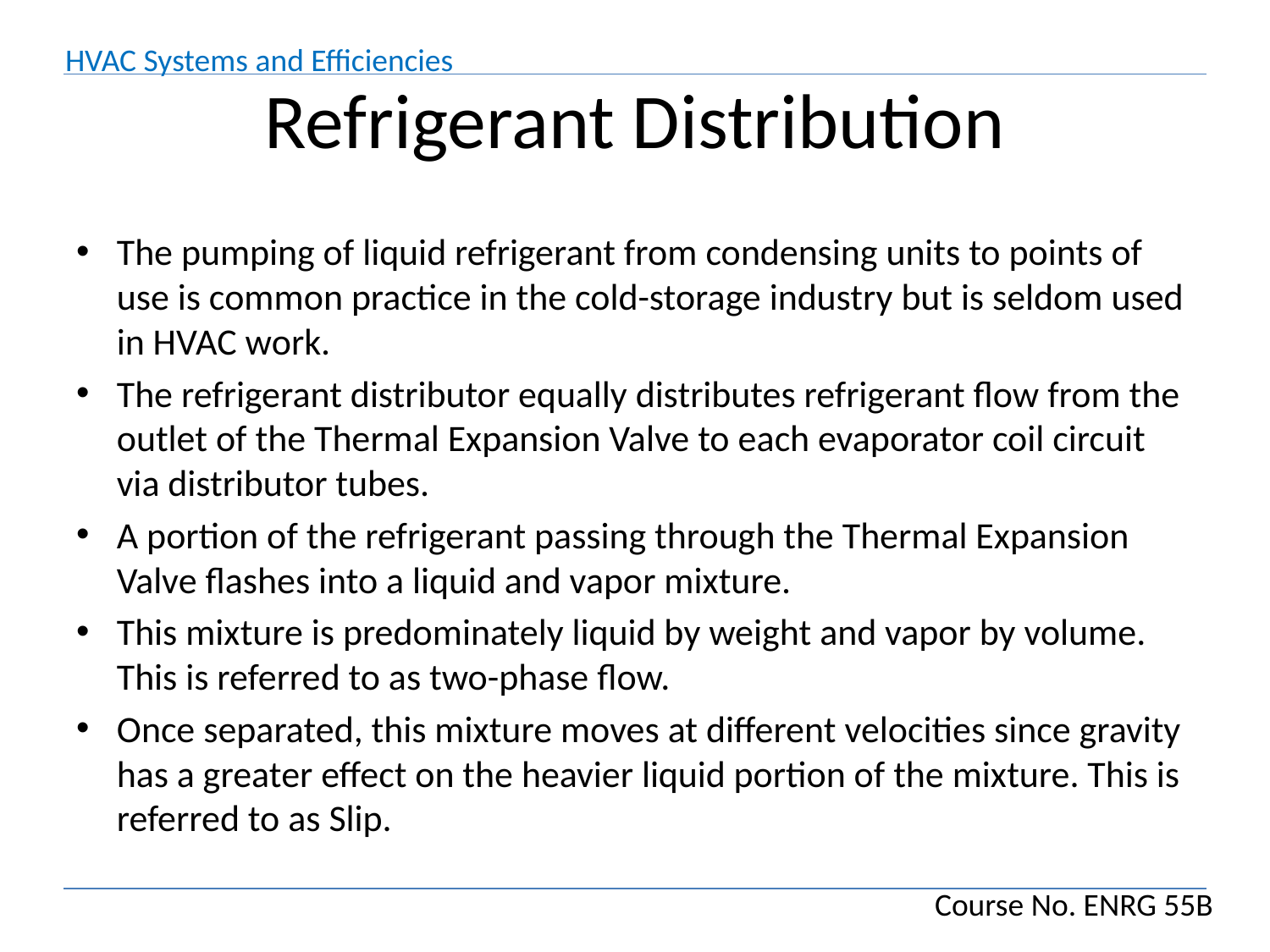

# Refrigerant Distribution
The pumping of liquid refrigerant from condensing units to points of use is common practice in the cold-storage industry but is seldom used in HVAC work.
The refrigerant distributor equally distributes refrigerant flow from the outlet of the Thermal Expansion Valve to each evaporator coil circuit via distributor tubes.
A portion of the refrigerant passing through the Thermal Expansion Valve flashes into a liquid and vapor mixture.
This mixture is predominately liquid by weight and vapor by volume. This is referred to as two-phase flow.
Once separated, this mixture moves at different velocities since gravity has a greater effect on the heavier liquid portion of the mixture. This is referred to as Slip.